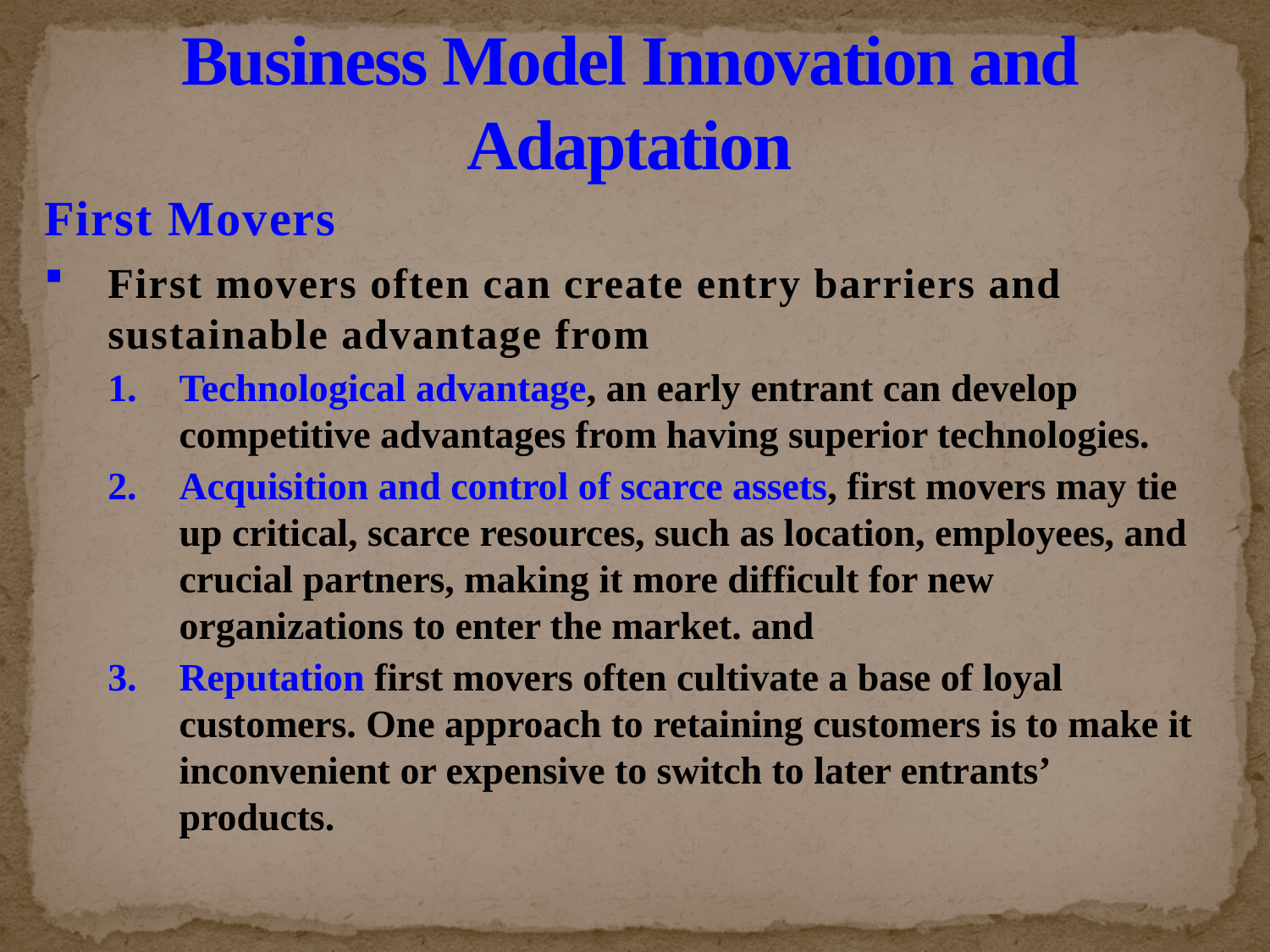

# Business Model Innovation and Adaptation
First Movers
First movers often can create entry barriers and sustainable advantage from
Technological advantage, an early entrant can develop competitive advantages from having superior technologies.
Acquisition and control of scarce assets, first movers may tie up critical, scarce resources, such as location, employees, and crucial partners, making it more difficult for new organizations to enter the market. and
Reputation first movers often cultivate a base of loyal customers. One approach to retaining customers is to make it inconvenient or expensive to switch to later entrants’ products.